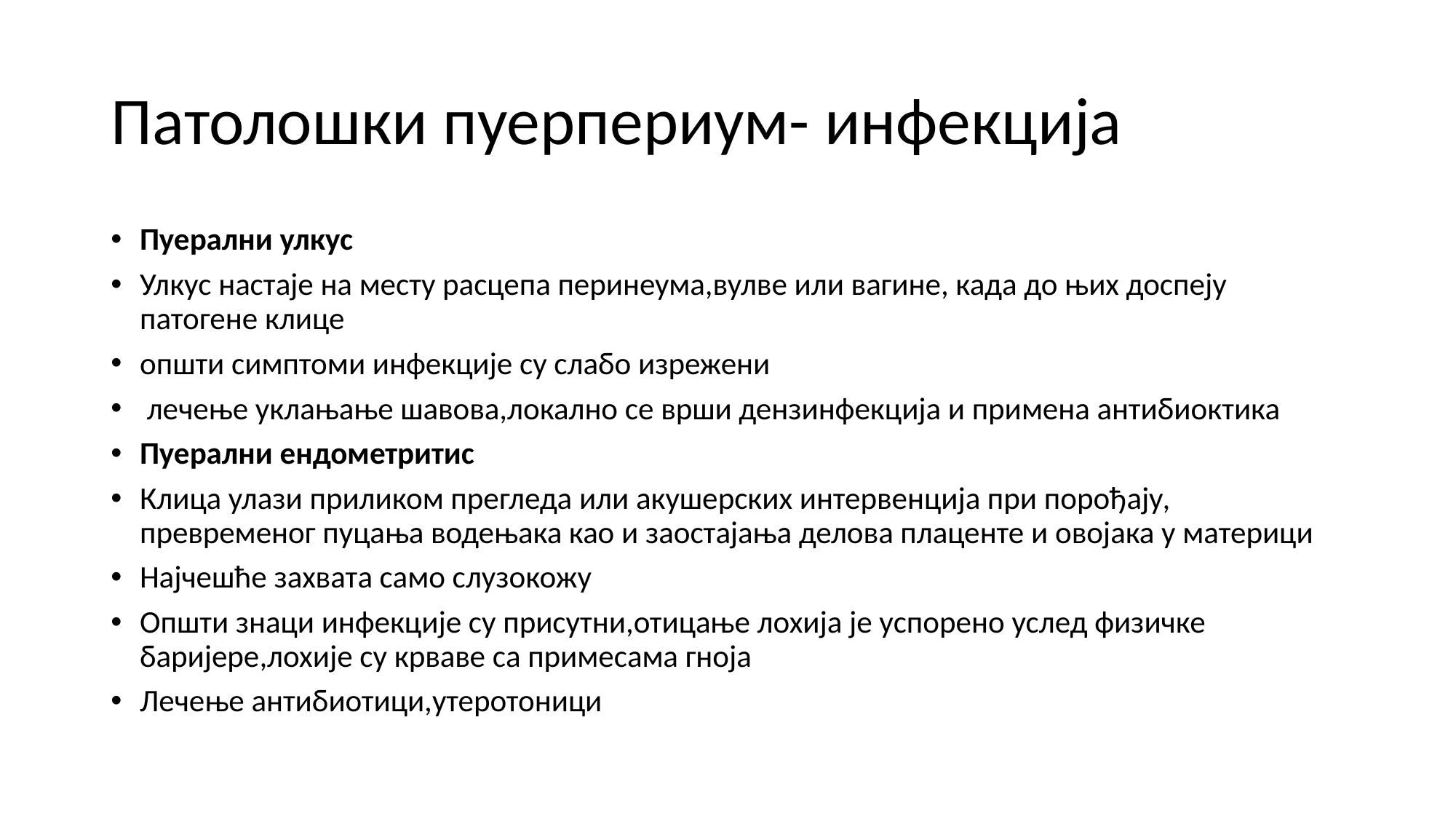

# Патолошки пуерпериум- инфекција
Пуерални улкус
Улкус настаје на месту расцепа перинеума,вулве или вагине, када до њих доспеју патогене клице
општи симптоми инфекције су слабо изрежени
 лечење уклањање шавова,локално се врши дензинфекција и примена антибиоктика
Пуерални ендометритис
Клица улази приликом прегледа или акушерских интервенција при порођају, превременог пуцања водењака као и заостајања делова плаценте и овојака у материци
Најчешће захвата само слузокожу
Општи знаци инфекције су присутни,отицање лохија је успорено услед физичке баријере,лохије су крваве са примесама гноја
Лечење антибиотици,утеротоници